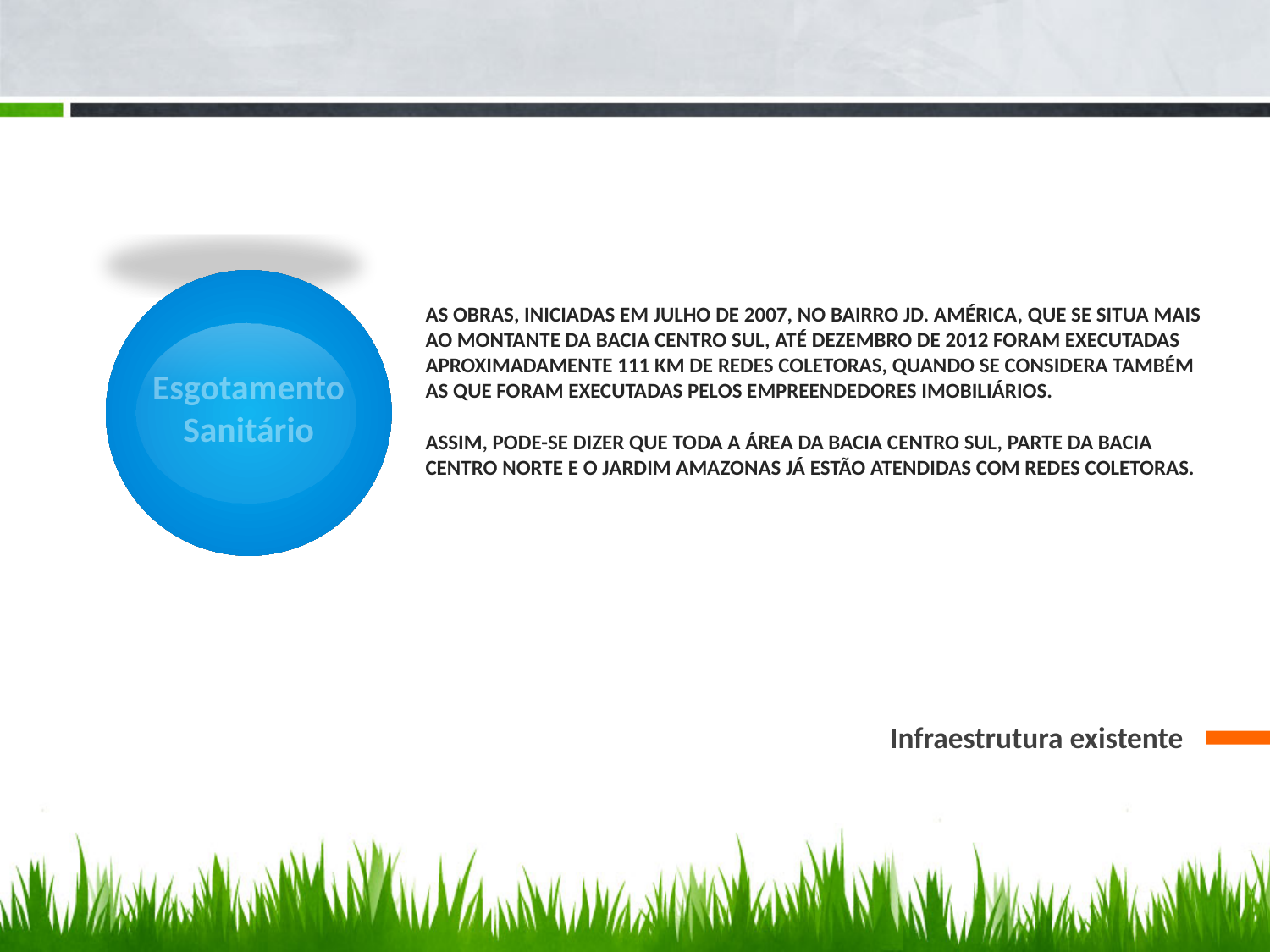

# As obras, iniciadas em julho de 2007, no Bairro Jd. América, que se situa mais ao montante da bacia Centro Sul, até dezembro de 2012 foram executadas aproximadamente 111 km de redes coletoras, quando se considera também as que foram executadas pelos empreendedores imobiliários.   Assim, pode-se dizer que toda a área da Bacia Centro Sul, parte da Bacia Centro Norte e o Jardim Amazonas já estão atendidas com redes coletoras.

Esgotamento Sanitário
Infraestrutura existente